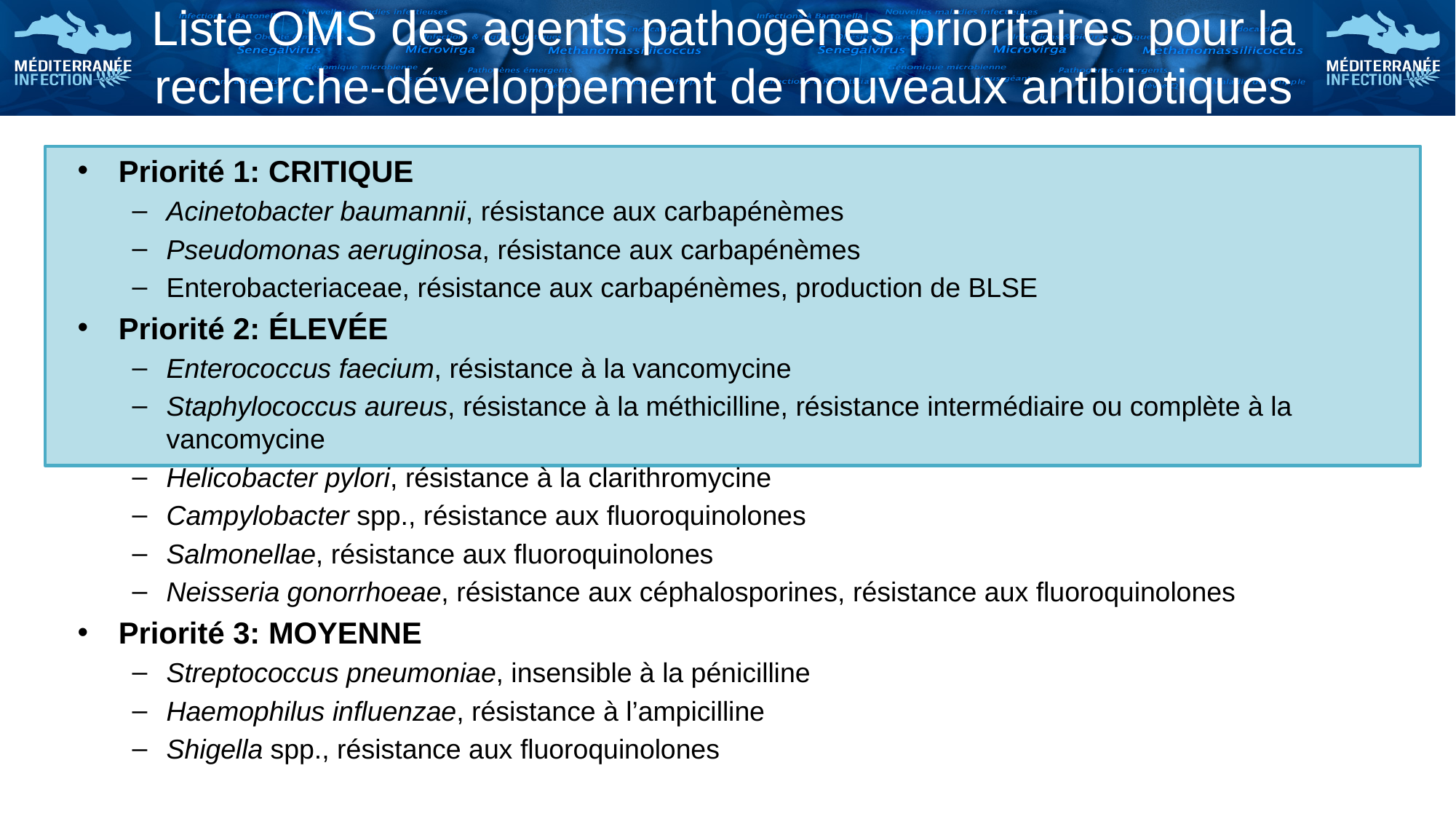

# Liste OMS des agents pathogènes prioritaires pour la recherche-développement de nouveaux antibiotiques

Priorité 1: CRITIQUE
Acinetobacter baumannii, résistance aux carbapénèmes
Pseudomonas aeruginosa, résistance aux carbapénèmes
Enterobacteriaceae, résistance aux carbapénèmes, production de BLSE
Priorité 2: ÉLEVÉE
Enterococcus faecium, résistance à la vancomycine
Staphylococcus aureus, résistance à la méthicilline, résistance intermédiaire ou complète à la vancomycine
Helicobacter pylori, résistance à la clarithromycine
Campylobacter spp., résistance aux fluoroquinolones
Salmonellae, résistance aux fluoroquinolones
Neisseria gonorrhoeae, résistance aux céphalosporines, résistance aux fluoroquinolones
Priorité 3: MOYENNE
Streptococcus pneumoniae, insensible à la pénicilline
Haemophilus influenzae, résistance à l’ampicilline
Shigella spp., résistance aux fluoroquinolones